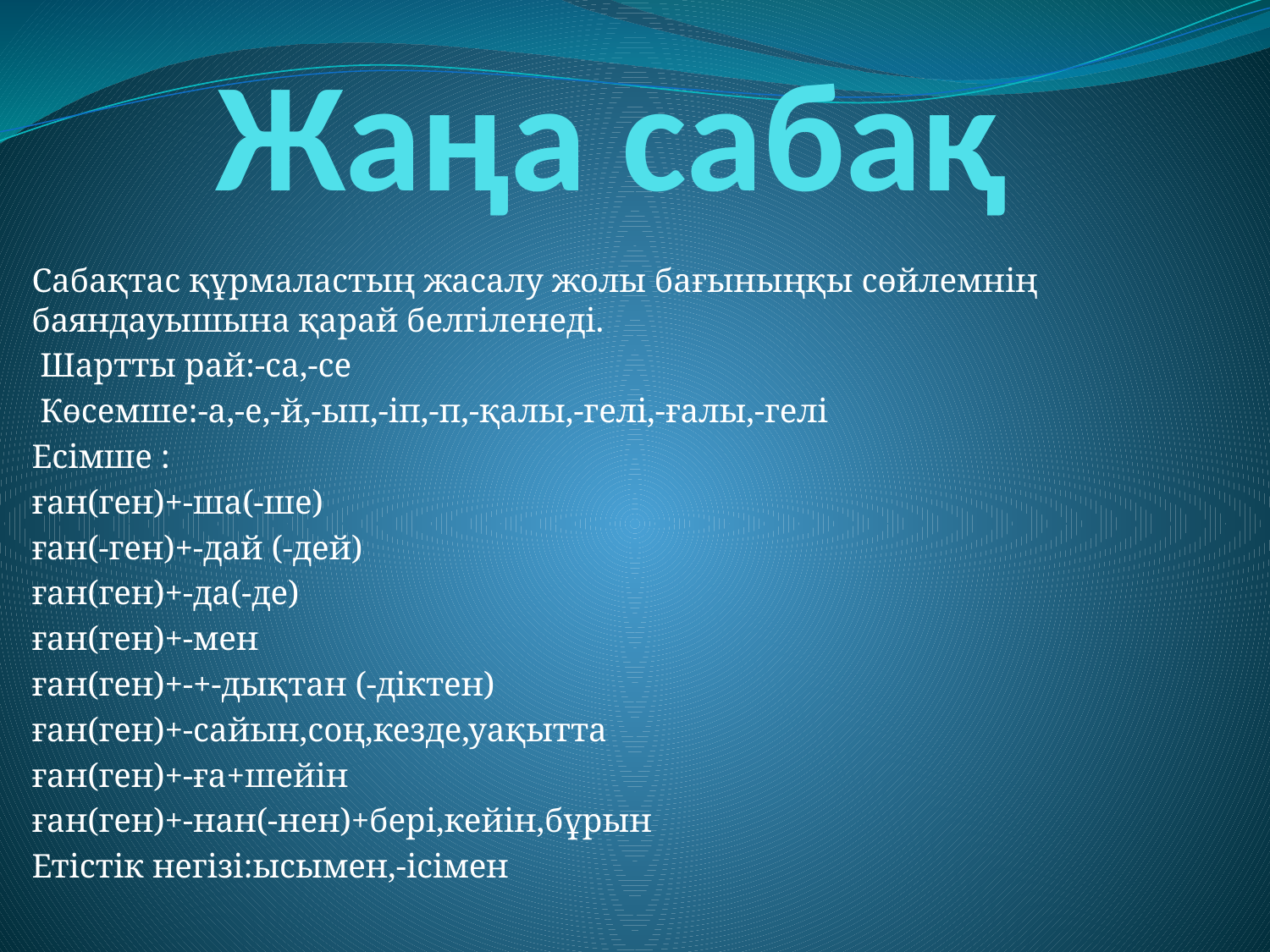

# Жаңа сабақ
Сабақтас құрмаластың жасалу жолы бағыныңқы сөйлемнің баяндауышына қарай белгіленеді.
 Шартты рай:-са,-се
 Көсемше:-а,-е,-й,-ып,-іп,-п,-қалы,-гелі,-ғалы,-гелі
Есімше :
ған(ген)+-ша(-ше)
ған(-ген)+-дай (-дей)
ған(ген)+-да(-де)
ған(ген)+-мен
ған(ген)+-+-дықтан (-діктен)
ған(ген)+-сайын,соң,кезде,уақытта
ған(ген)+-ға+шейін
ған(ген)+-нан(-нен)+бері,кейін,бұрын
Етістік негізі:ысымен,-ісімен